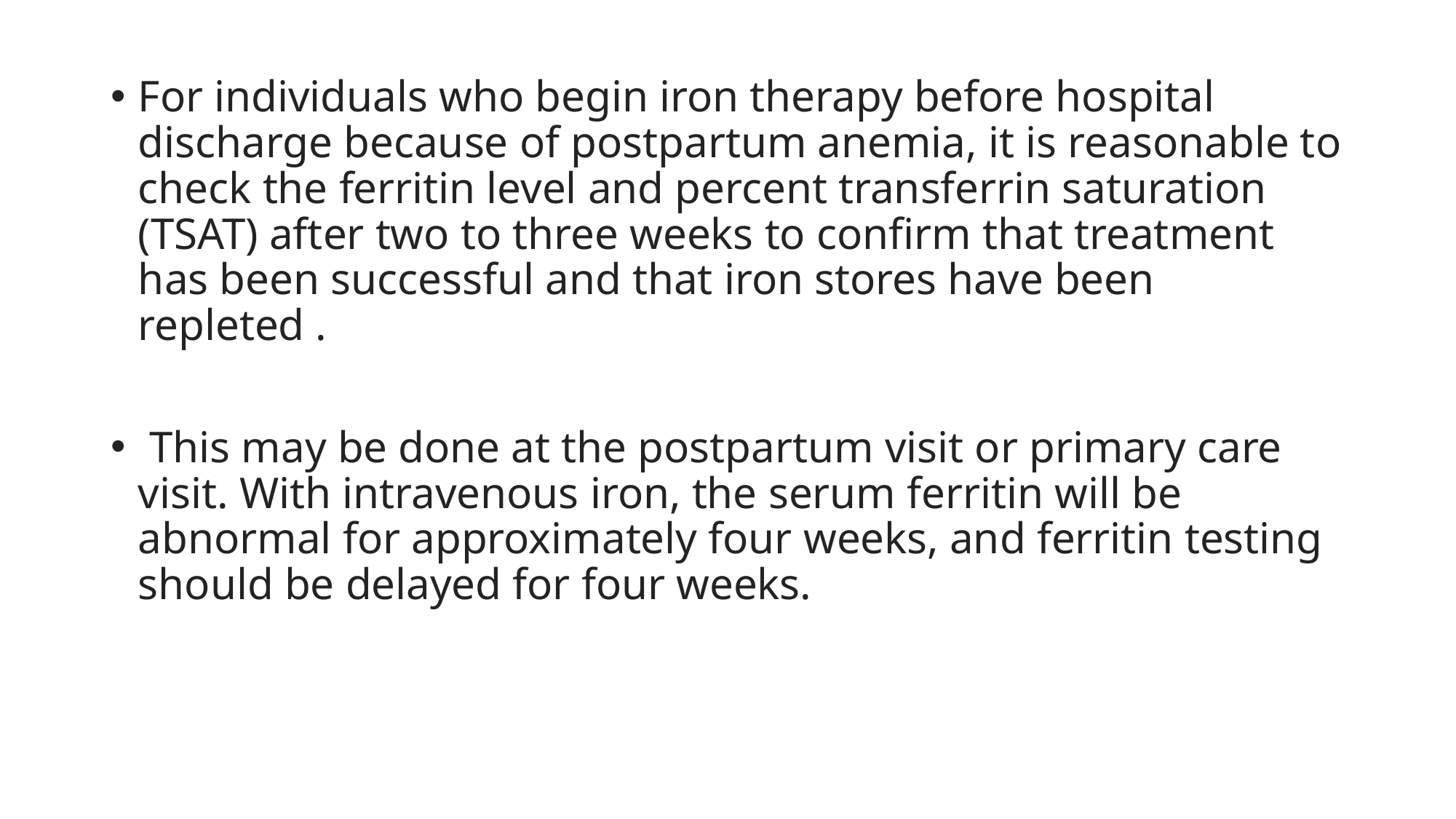

For individuals who begin iron therapy before hospital discharge because of postpartum anemia, it is reasonable to check the ferritin level and percent transferrin saturation (TSAT) after two to three weeks to confirm that treatment has been successful and that iron stores have been repleted .

 This may be done at the postpartum visit or primary care visit. With intravenous iron, the serum ferritin will be abnormal for approximately four weeks, and ferritin testing should be delayed for four weeks.